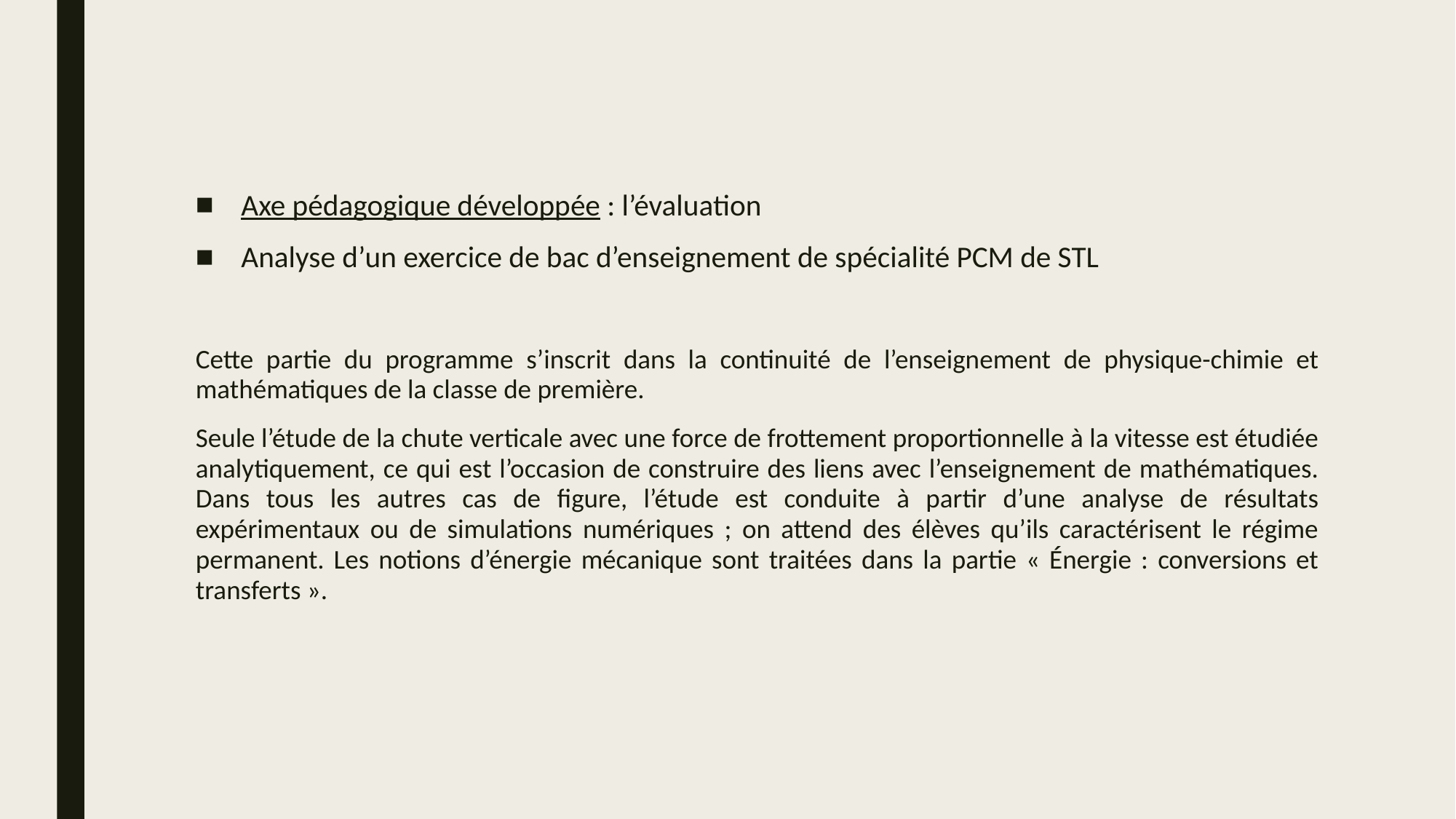

Axe pédagogique développée : l’évaluation
Analyse d’un exercice de bac d’enseignement de spécialité PCM de STL

Cette partie du programme s’inscrit dans la continuité de l’enseignement de physique-chimie et mathématiques de la classe de première.
Seule l’étude de la chute verticale avec une force de frottement proportionnelle à la vitesse est étudiée analytiquement, ce qui est l’occasion de construire des liens avec l’enseignement de mathématiques. Dans tous les autres cas de figure, l’étude est conduite à partir d’une analyse de résultats expérimentaux ou de simulations numériques ; on attend des élèves qu’ils caractérisent le régime permanent. Les notions d’énergie mécanique sont traitées dans la partie « Énergie : conversions et transferts ».